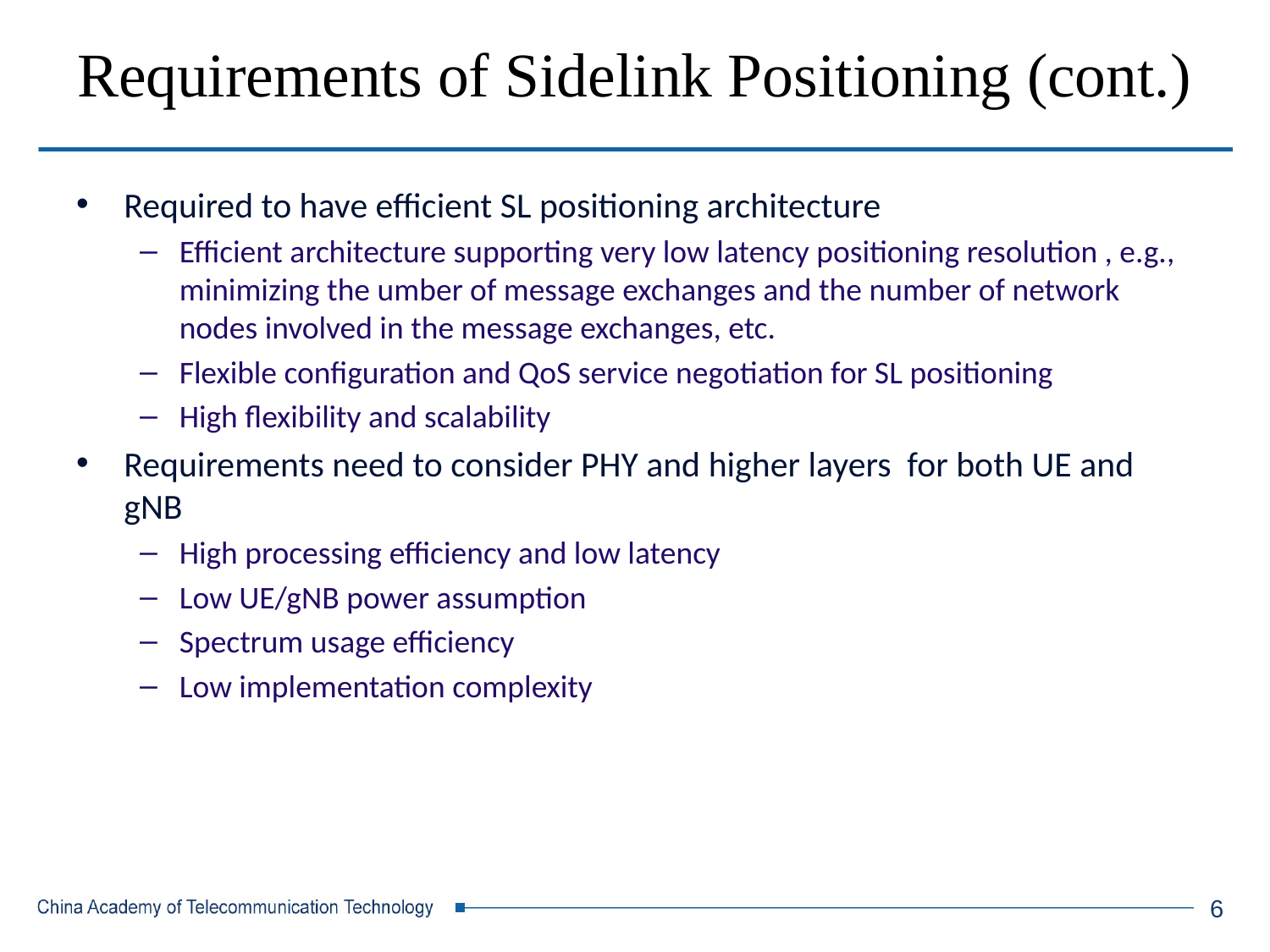

Requirements of Sidelink Positioning (cont.)
Required to have efficient SL positioning architecture
Efficient architecture supporting very low latency positioning resolution , e.g., minimizing the umber of message exchanges and the number of network nodes involved in the message exchanges, etc.
Flexible configuration and QoS service negotiation for SL positioning
High flexibility and scalability
Requirements need to consider PHY and higher layers  for both UE and gNB
High processing efficiency and low latency
Low UE/gNB power assumption
Spectrum usage efficiency
Low implementation complexity

6